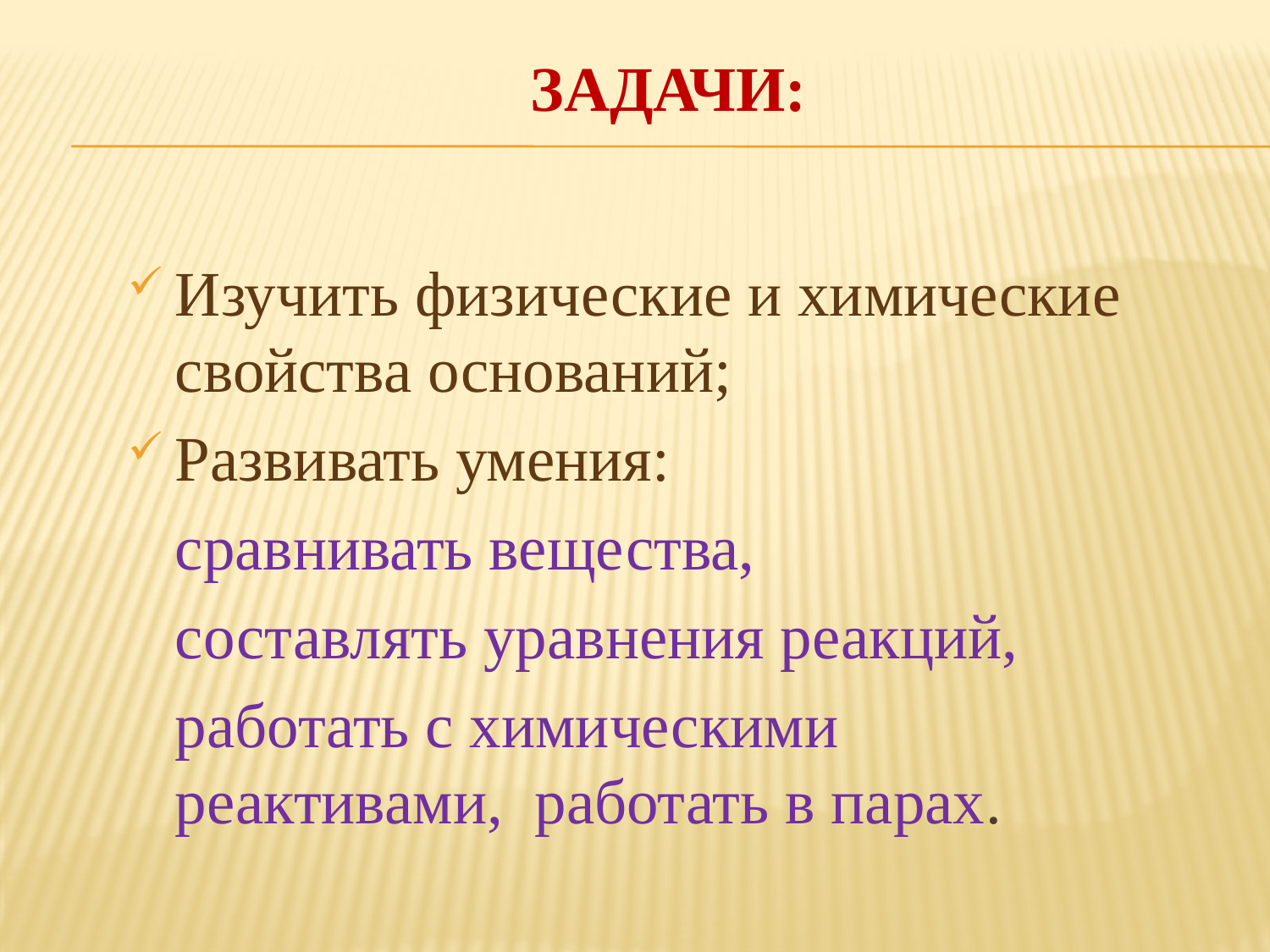

# Задачи:
Изучить физические и химические свойства оснований;
Развивать умения:
   сравнивать вещества,
   составлять уравнения реакций,
   работать с химическими реактивами,  работать в парах.